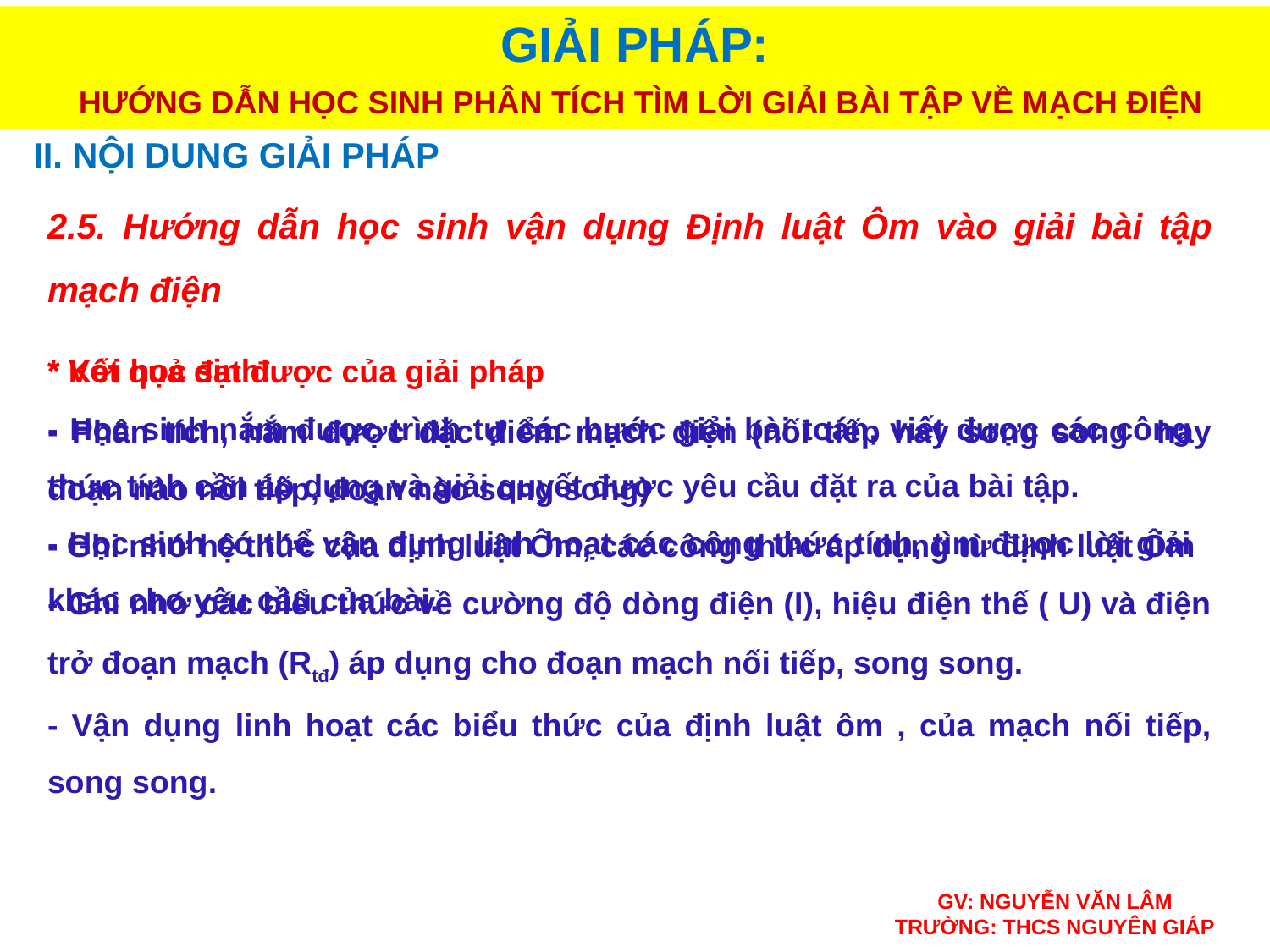

GIẢI PHÁP:
 HƯỚNG DẪN HỌC SINH PHÂN TÍCH TÌM LỜI GIẢI BÀI TẬP VỀ MẠCH ĐIỆN
II. NỘI DUNG GIẢI PHÁP
2.5. Hướng dẫn học sinh vận dụng Định luật Ôm vào giải bài tập mạch điện

* Với học sinh:
* Kết quả đạt được của giải pháp
- Học sinh nắm được trình tự các bước giải bài toán, viết được các công thức tính cần áp dụng và giải quyết được yêu cầu đặt ra của bài tập.
- Học sinh có thể vận dụng linh hoạt các công thức tính, tìm được lời giải khác cho yêu cầu của bài.

- Phân tích, nắm được đặc điểm mạch điện (nối tiếp hay song song  hay đoạn nào nối tiếp, đoạn nào song song)
- Ghi nhớ hệ thức của định luật Ôm, các công thức áp dụng từ định luật Ôm
- Ghi nhớ các biểu thức về cường độ dòng điện (I), hiệu điện thế ( U) và điện trở đoạn mạch (Rtđ) áp dụng cho đoạn mạch nối tiếp, song song.
- Vận dụng linh hoạt các biểu thức của định luật ôm , của mạch nối tiếp, song song.
GV: NGUYỄN VĂN LÂM
TRƯỜNG: THCS NGUYÊN GIÁP